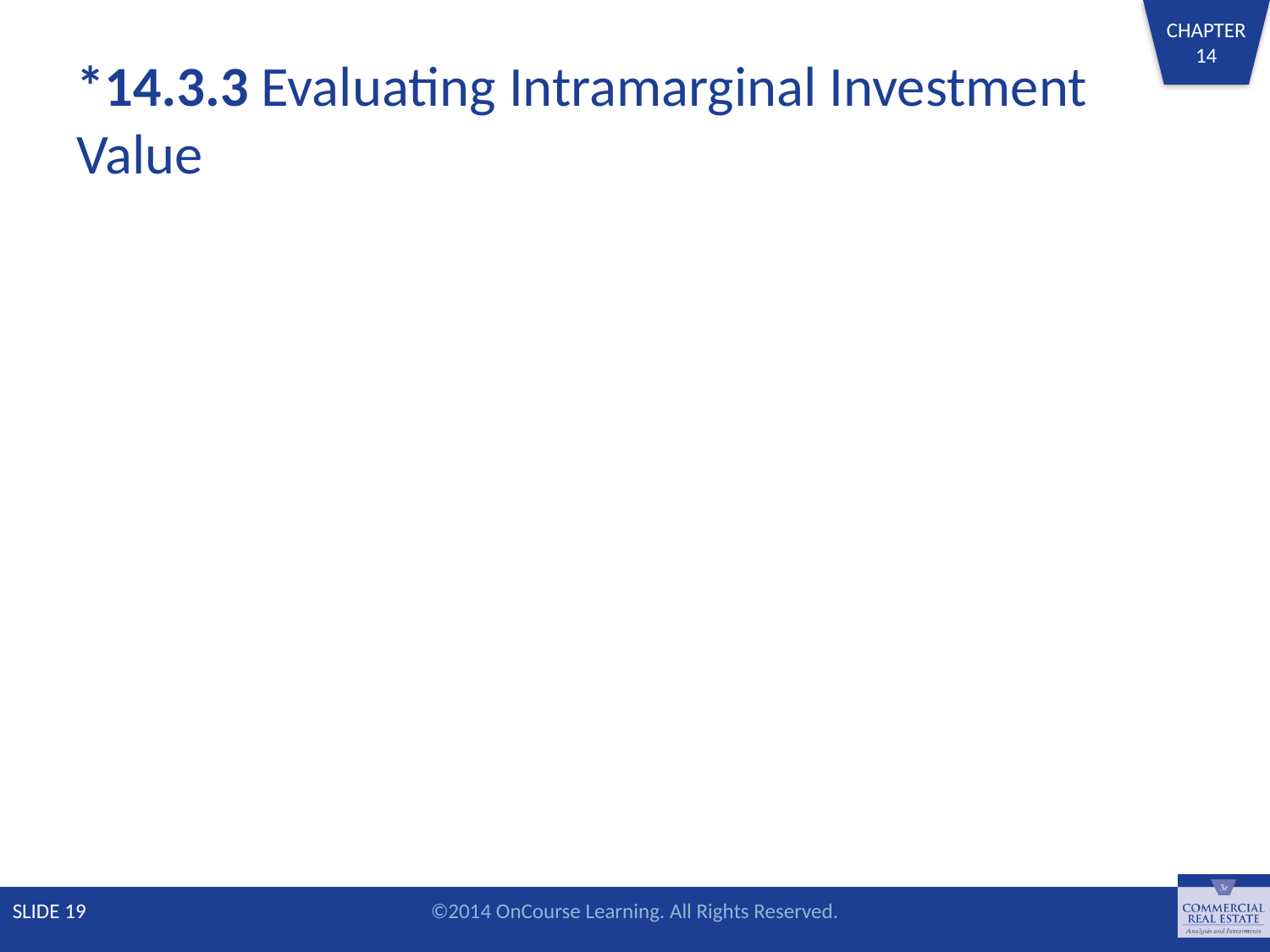

# *14.3.3 Evaluating Intramarginal Investment Value

SLIDE 19